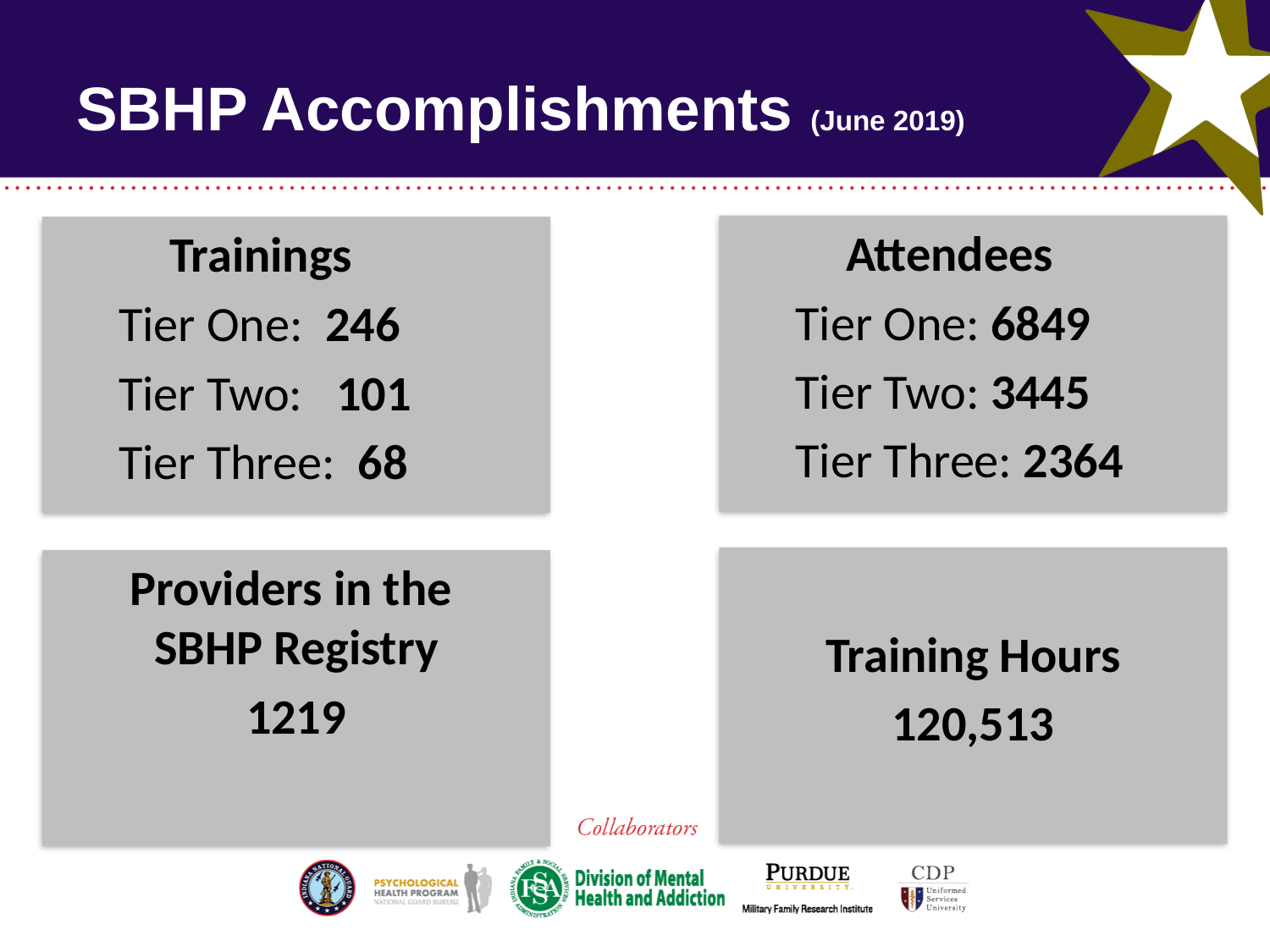

# SBHP Accomplishments (June 2019)
Attendees
Tier One: 6849
Tier Two: 3445
Tier Three: 2364

Trainings
Tier One:  246
Tier Two:   101
Tier Three:  68

Training Hours
120,513
Providers in the
SBHP Registry
1219